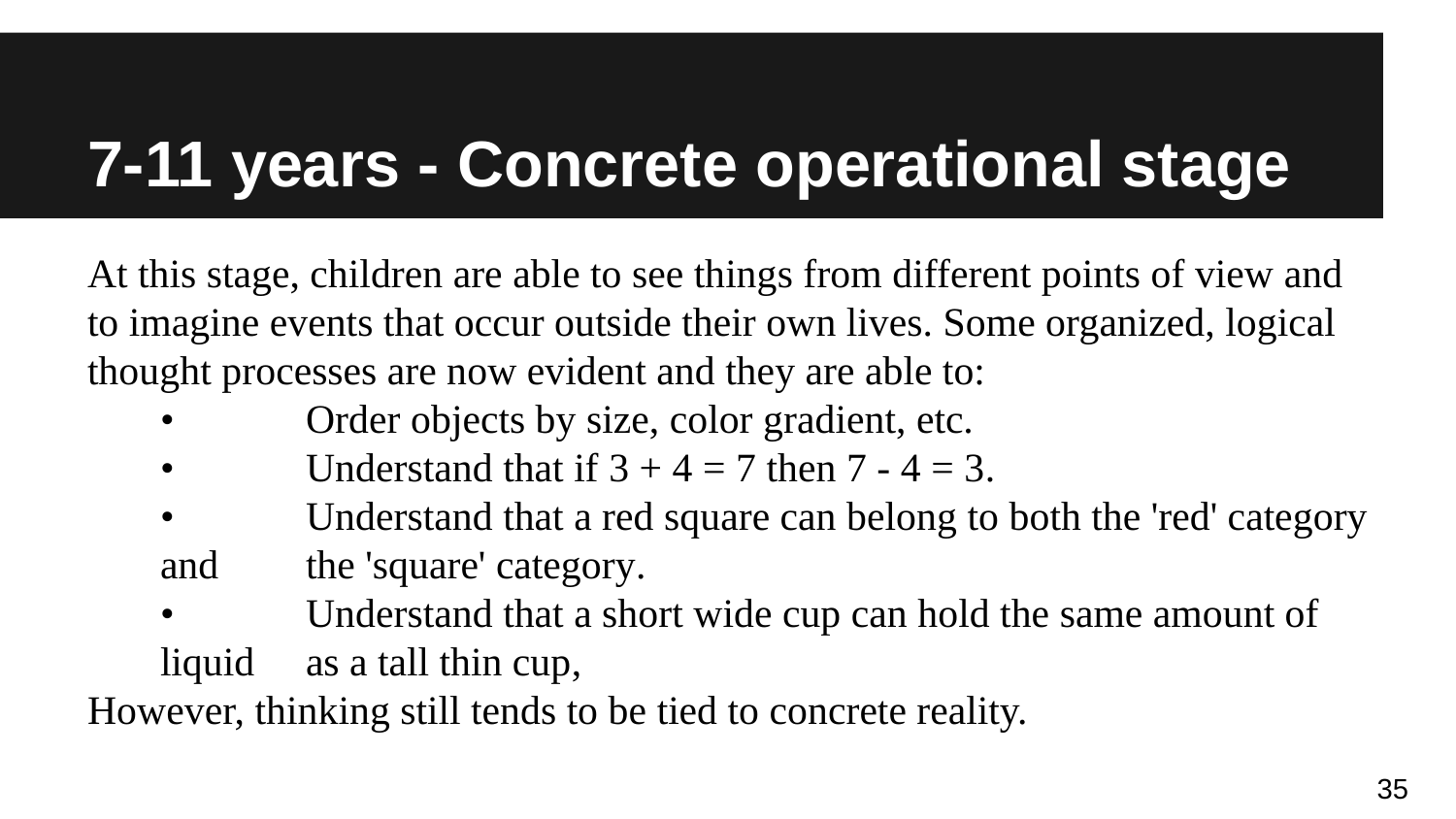

# 7-11 years - Concrete operational stage
At this stage, children are able to see things from different points of view and to imagine events that occur outside their own lives. Some organized, logical thought processes are now evident and they are able to:
•	Order objects by size, color gradient, etc.
•	Understand that if 3 + 4 = 7 then 7 - 4 = 3.
•	Understand that a red square can belong to both the 'red' category and 	the 'square' category.
•	Understand that a short wide cup can hold the same amount of liquid 	as a tall thin cup,
However, thinking still tends to be tied to concrete reality.
35